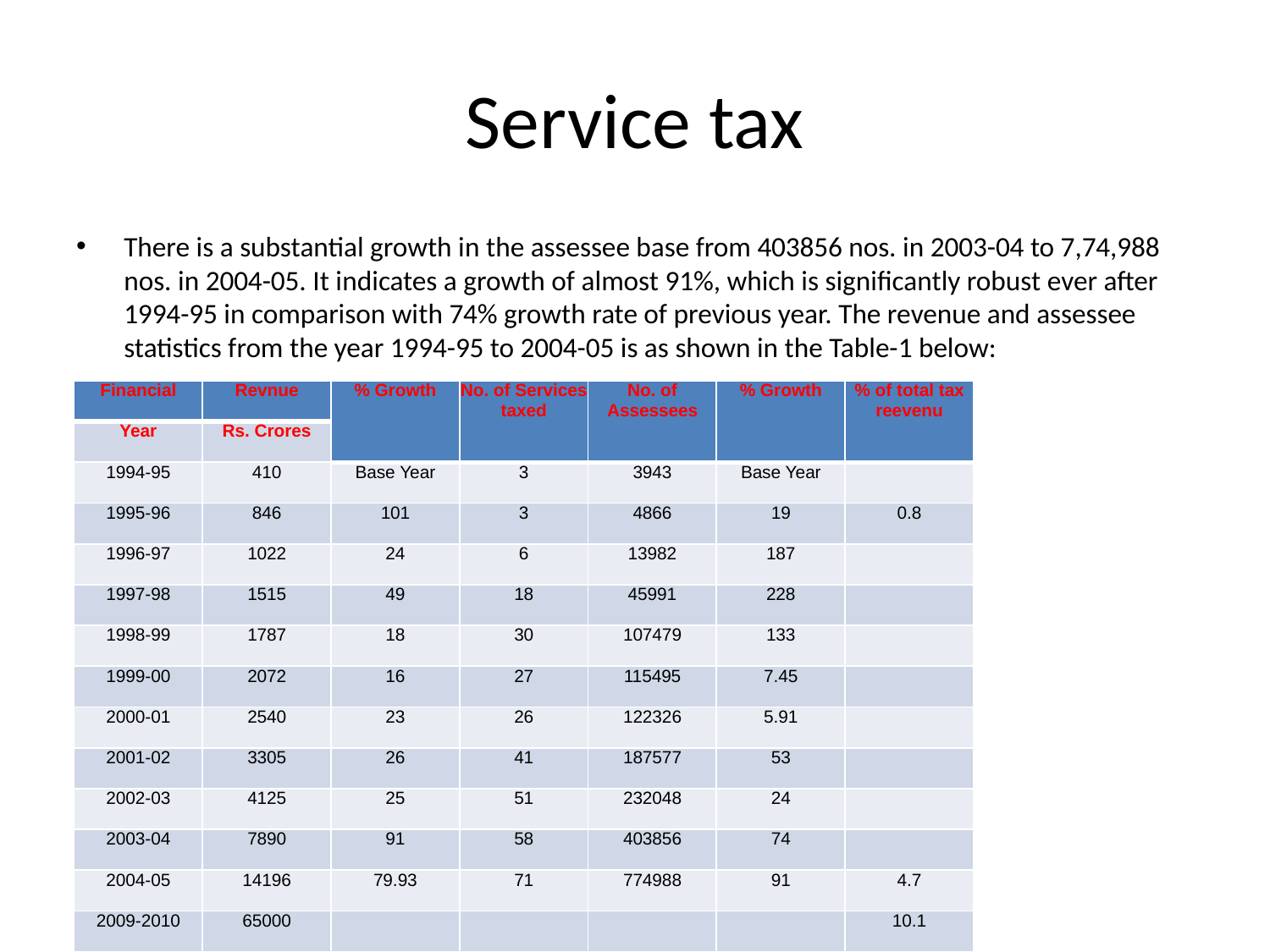

# Service tax
There is a substantial growth in the assessee base from 403856 nos. in 2003-04 to 7,74,988 nos. in 2004-05. It indicates a growth of almost 91%, which is significantly robust ever after 1994-95 in comparison with 74% growth rate of previous year. The revenue and assessee statistics from the year 1994-95 to 2004-05 is as shown in the Table-1 below:

| Financial | Revnue | % Growth | No. of Services taxed | No. of Assessees | % Growth | % of total tax reevenu |
| --- | --- | --- | --- | --- | --- | --- |
| Year | Rs. Crores |  |  |  |  |  |
| 1994-95 | 410 | Base Year | 3 | 3943 | Base Year |  |
| 1995-96 | 846 | 101 | 3 | 4866 | 19 | 0.8 |
| 1996-97 | 1022 | 24 | 6 | 13982 | 187 |  |
| 1997-98 | 1515 | 49 | 18 | 45991 | 228 |  |
| 1998-99 | 1787 | 18 | 30 | 107479 | 133 |  |
| 1999-00 | 2072 | 16 | 27 | 115495 | 7.45 |  |
| 2000-01 | 2540 | 23 | 26 | 122326 | 5.91 |  |
| 2001-02 | 3305 | 26 | 41 | 187577 | 53 |  |
| 2002-03 | 4125 | 25 | 51 | 232048 | 24 |  |
| 2003-04 | 7890 | 91 | 58 | 403856 | 74 |  |
| 2004-05 | 14196 | 79.93 | 71 | 774988 | 91 | 4.7 |
| 2009-2010 | 65000 |  |  |  |  | 10.1 |